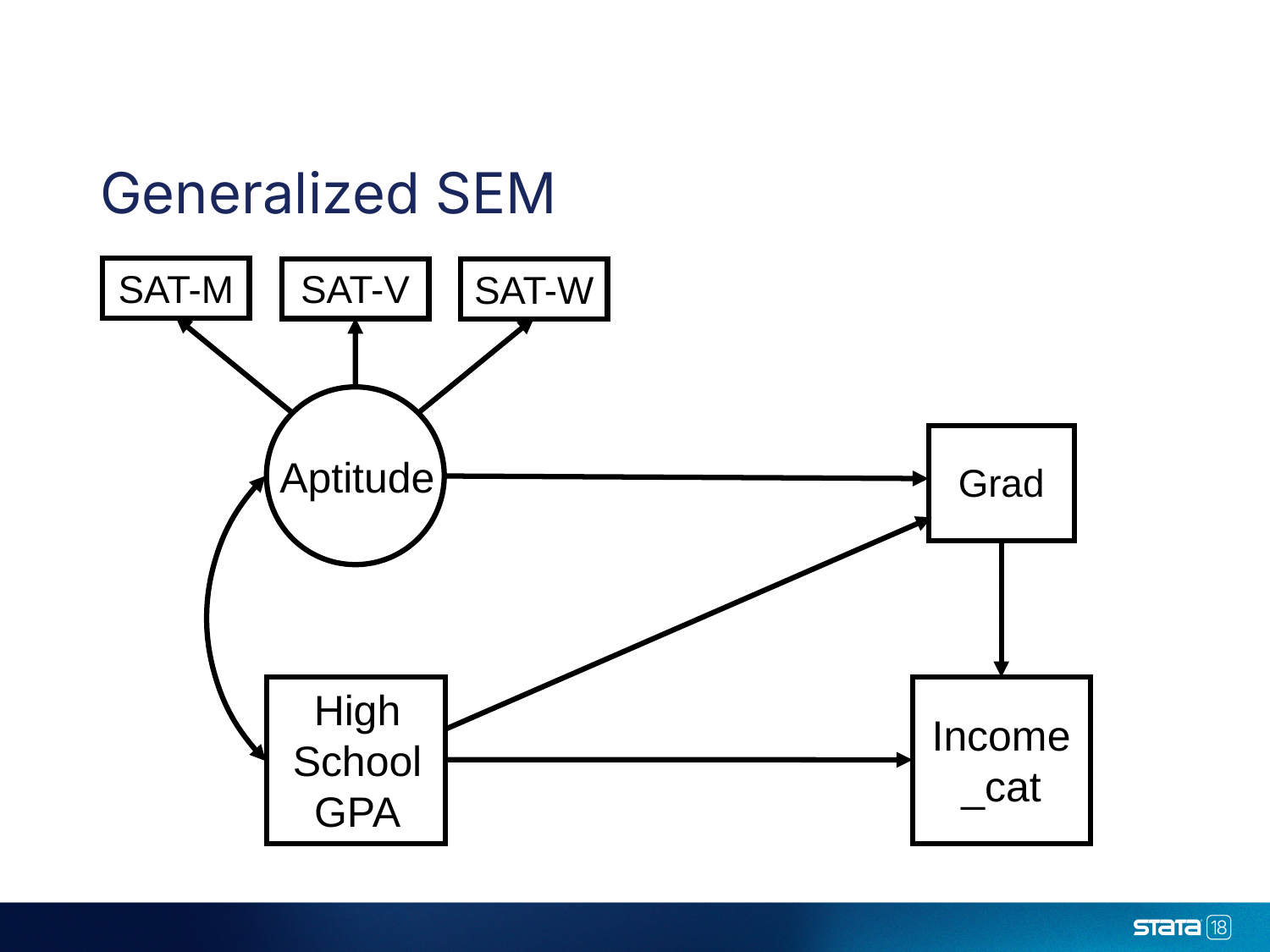

# Generalized SEM

SAT-M

SAT-V

SAT-W

Aptitude
Grad
High School GPA

Income_cat